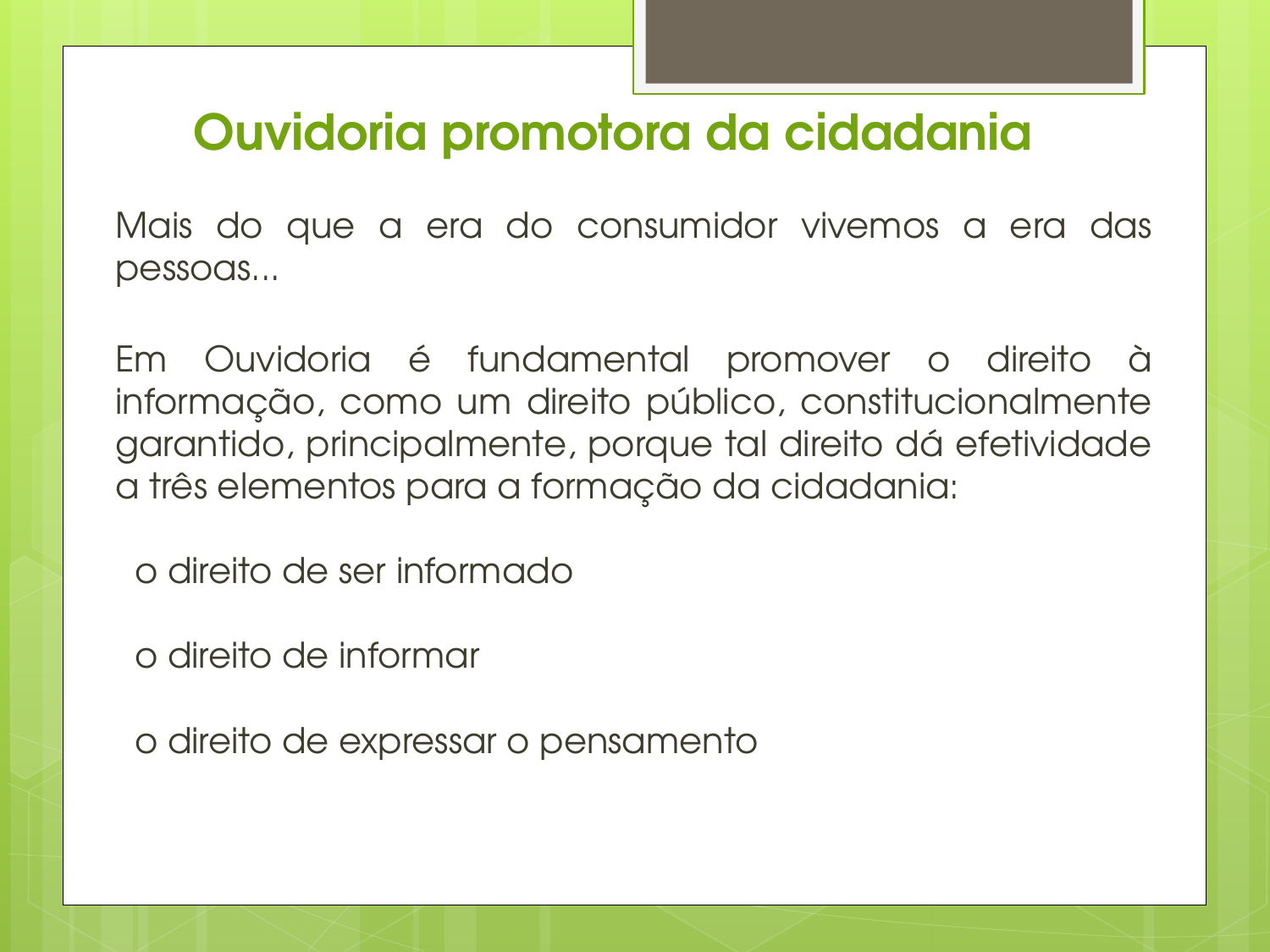

# Ouvidoria promotora da cidadania
Mais do que a era do consumidor vivemos a era das pessoas...

Em Ouvidoria é fundamental promover o direito à informação, como um direito público, constitucionalmente garantido, principalmente, porque tal direito dá efetividade a três elementos para a formação da cidadania:

  o direito de ser informado

  o direito de informar

  o direito de expressar o pensamento